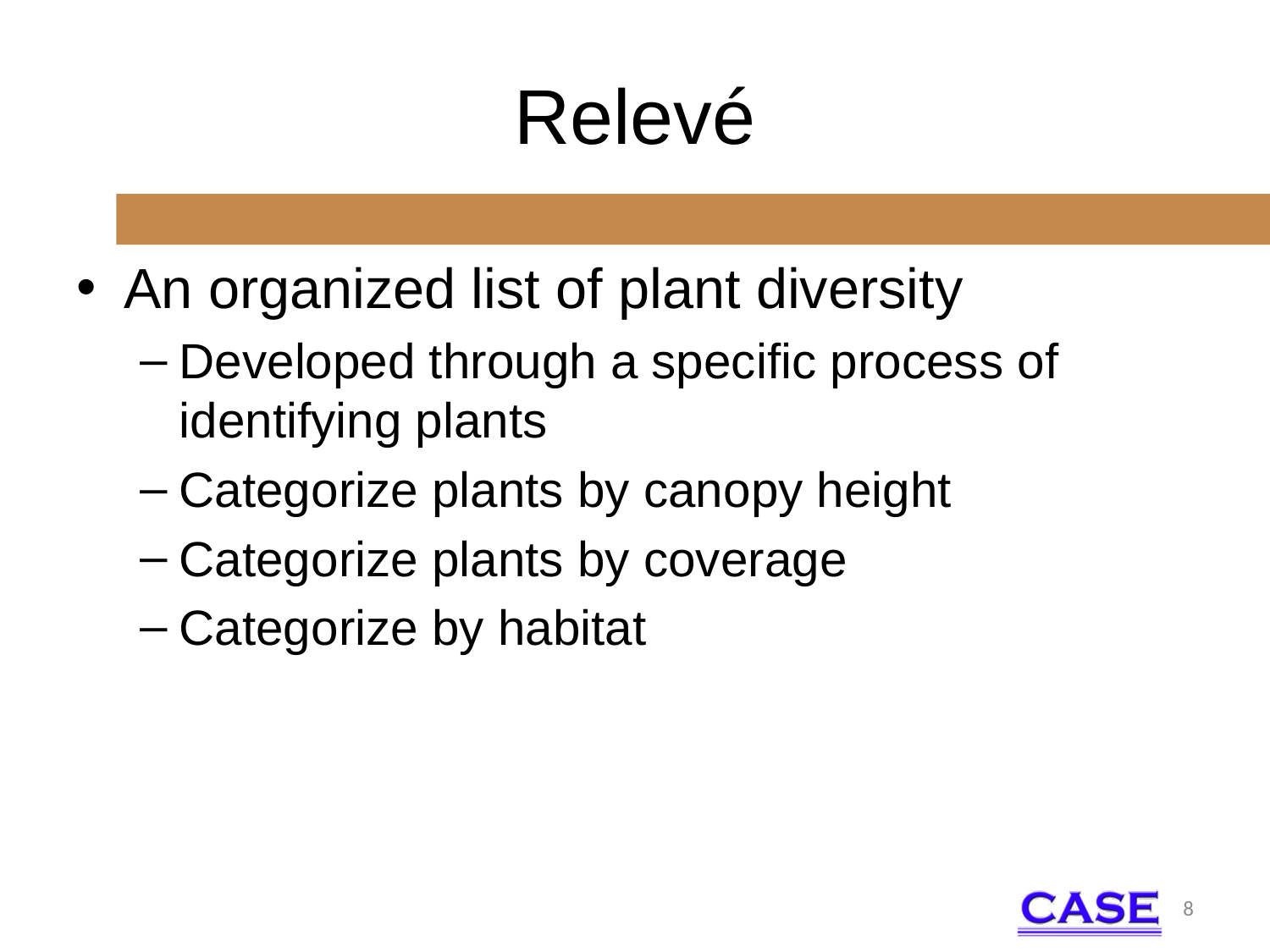

# Relevé
An organized list of plant diversity
Developed through a specific process of identifying plants
Categorize plants by canopy height
Categorize plants by coverage
Categorize by habitat
8